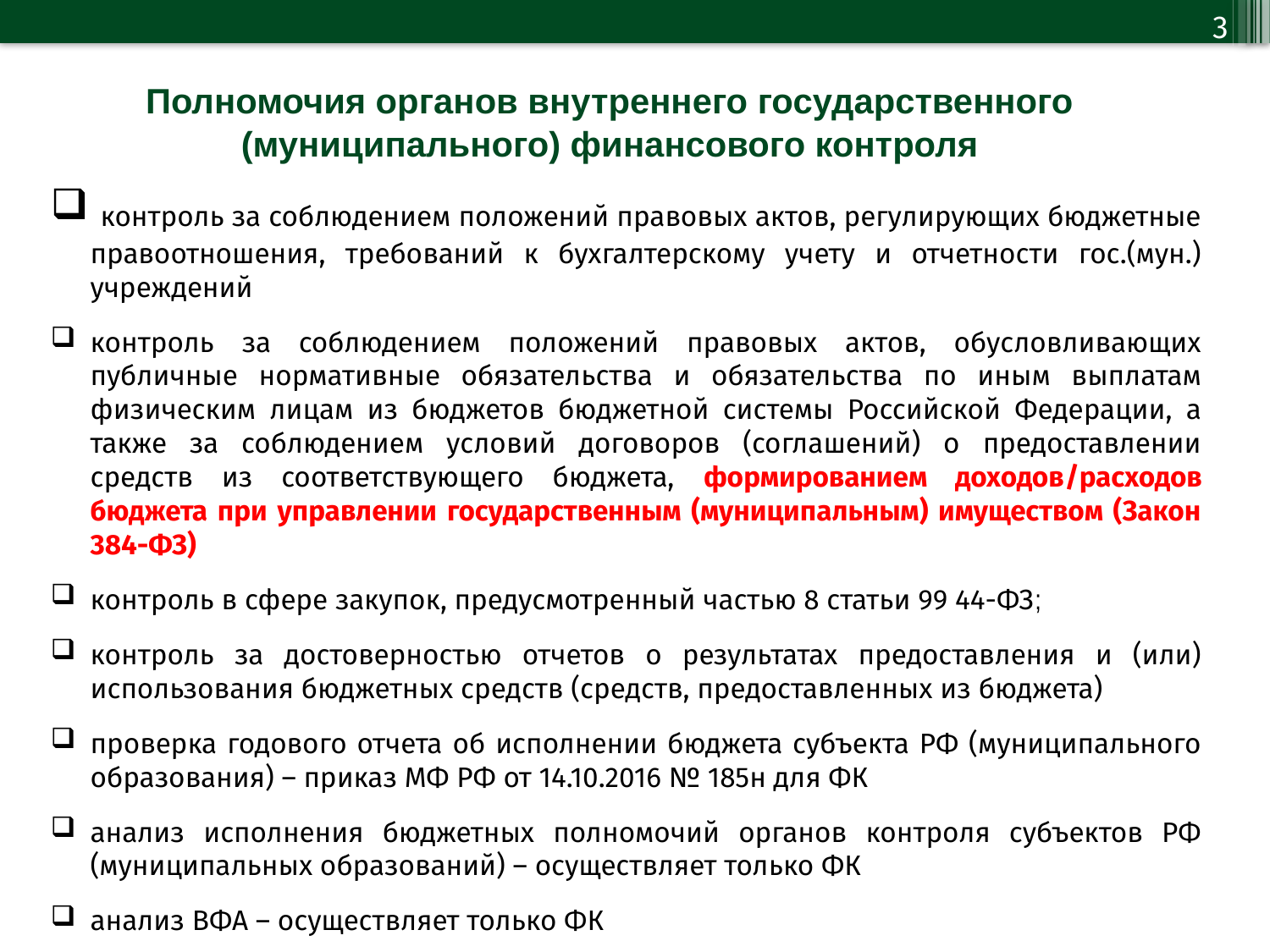

3
Полномочия органов внутреннего государственного (муниципального) финансового контроля
 контроль за соблюдением положений правовых актов, регулирующих бюджетные правоотношения, требований к бухгалтерскому учету и отчетности гос.(мун.) учреждений
контроль за соблюдением положений правовых актов, обусловливающих публичные нормативные обязательства и обязательства по иным выплатам физическим лицам из бюджетов бюджетной системы Российской Федерации, а также за соблюдением условий договоров (соглашений) о предоставлении средств из соответствующего бюджета, формированием доходов/расходов бюджета при управлении государственным (муниципальным) имуществом (Закон 384-ФЗ)
контроль в сфере закупок, предусмотренный частью 8 статьи 99 44-ФЗ;
контроль за достоверностью отчетов о результатах предоставления и (или) использования бюджетных средств (средств, предоставленных из бюджета)
проверка годового отчета об исполнении бюджета субъекта РФ (муниципального образования) – приказ МФ РФ от 14.10.2016 № 185н для ФК
анализ исполнения бюджетных полномочий органов контроля субъектов РФ (муниципальных образований) – осуществляет только ФК
анализ ВФА – осуществляет только ФК